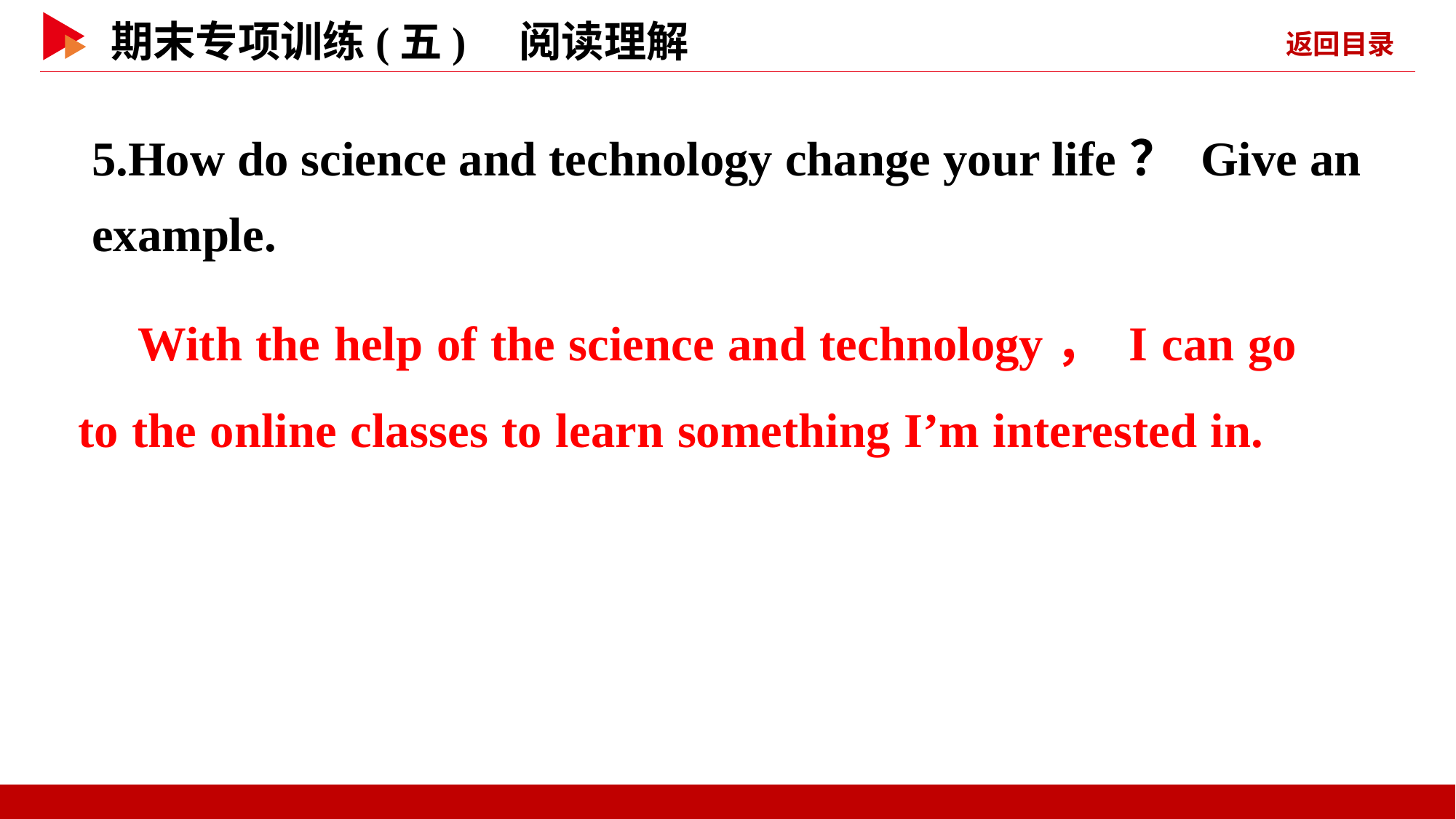

5.How do science and technology change your life？ Give an example.
　With the help of the science and technology， I can go to the online classes to learn something I’m interested in.